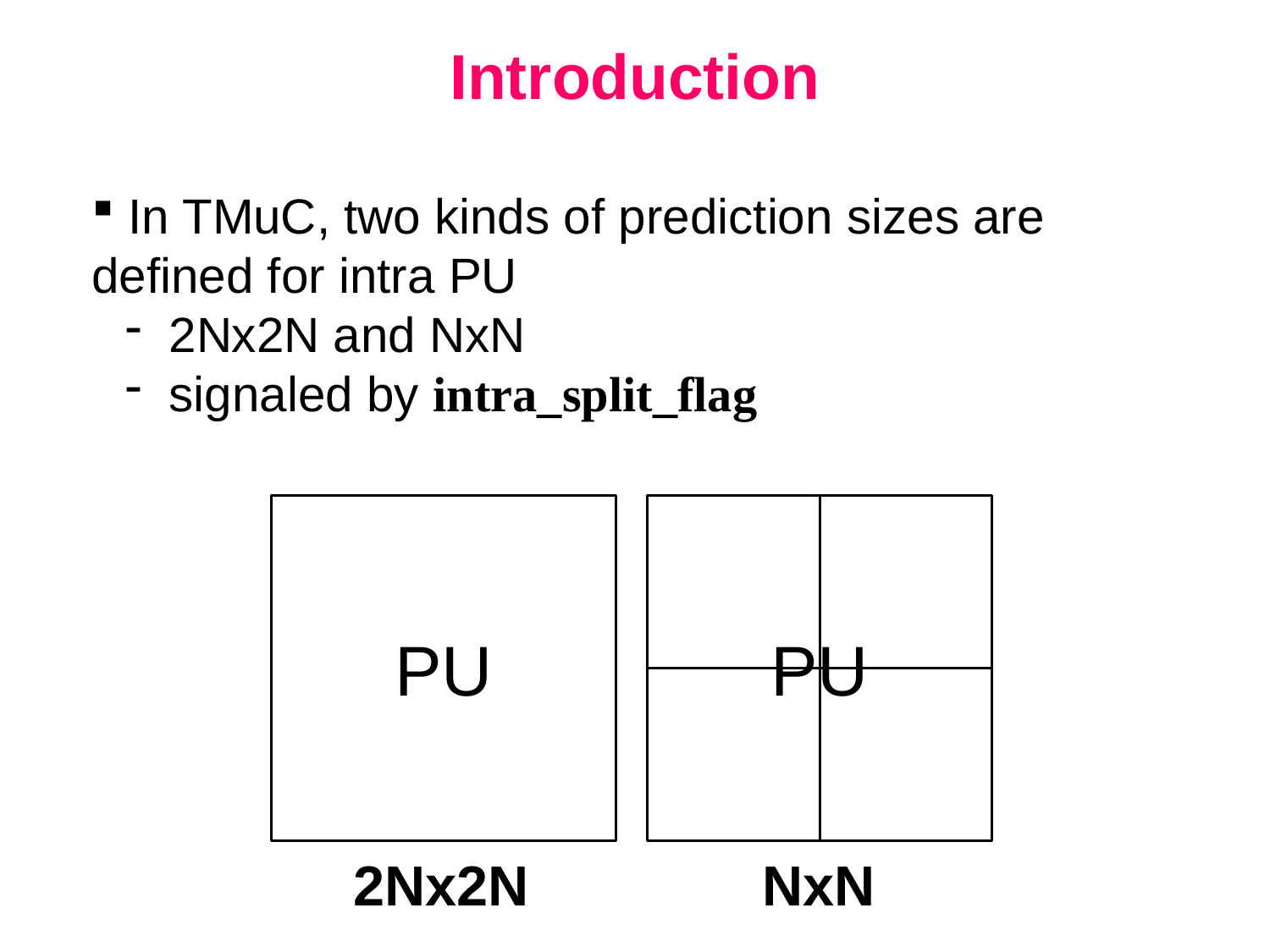

# Introduction
 In TMuC, two kinds of prediction sizes are defined for intra PU
 2Nx2N and NxN
 signaled by intra_split_flag
PU
PU
2Nx2N
NxN